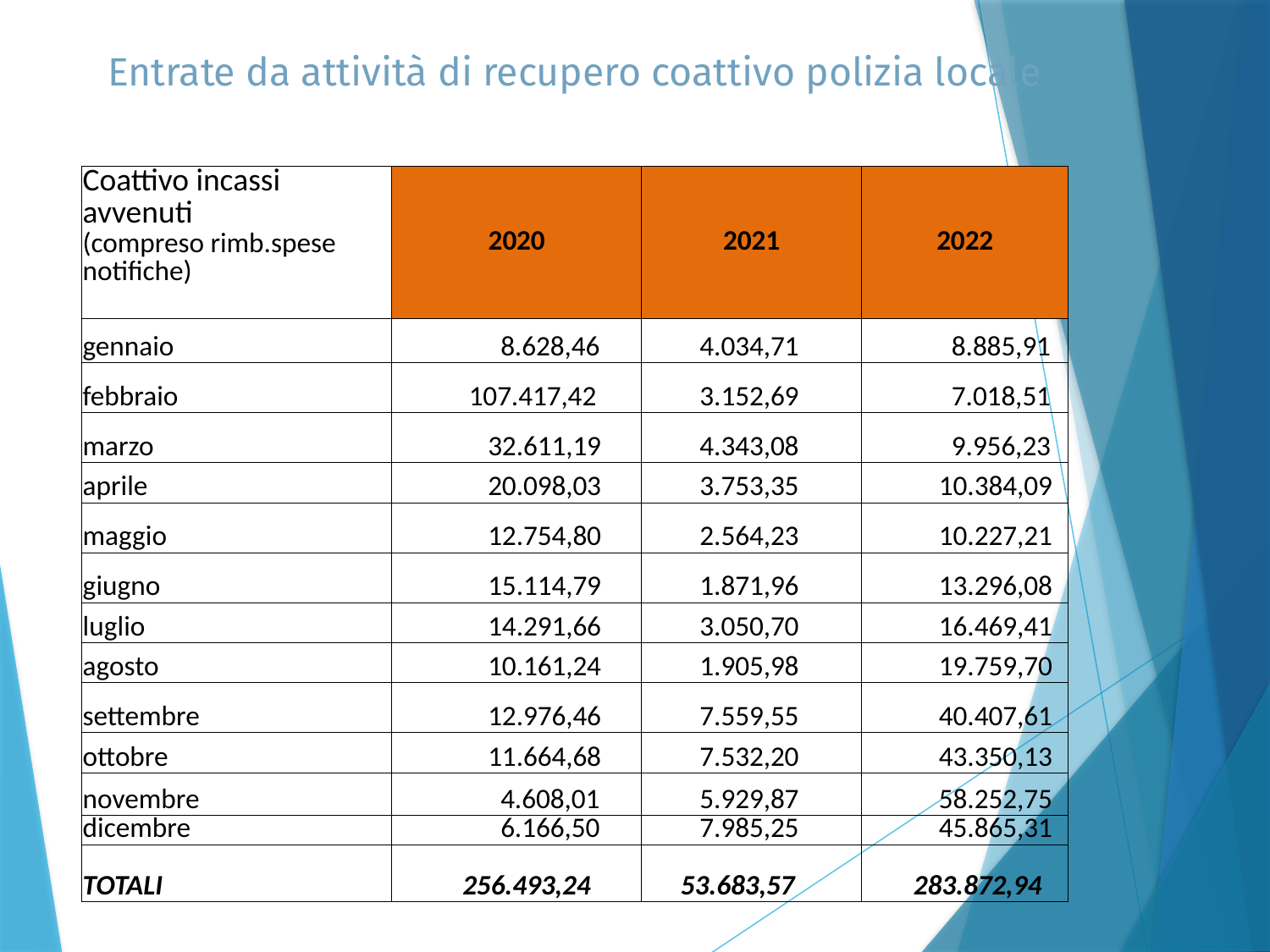

# Entrate da attività di recupero coattivo polizia locale
| Coattivo incassi avvenuti (compreso rimb.spese notifiche) | 2020 | 2021 | 2022 |
| --- | --- | --- | --- |
| gennaio | 8.628,46 | 4.034,71 | 8.885,91 |
| febbraio | 107.417,42 | 3.152,69 | 7.018,51 |
| marzo | 32.611,19 | 4.343,08 | 9.956,23 |
| aprile | 20.098,03 | 3.753,35 | 10.384,09 |
| maggio | 12.754,80 | 2.564,23 | 10.227,21 |
| giugno | 15.114,79 | 1.871,96 | 13.296,08 |
| luglio | 14.291,66 | 3.050,70 | 16.469,41 |
| agosto | 10.161,24 | 1.905,98 | 19.759,70 |
| settembre | 12.976,46 | 7.559,55 | 40.407,61 |
| ottobre | 11.664,68 | 7.532,20 | 43.350,13 |
| novembre | 4.608,01 | 5.929,87 | 58.252,75 |
| dicembre | 6.166,50 | 7.985,25 | 45.865,31 |
| TOTALI | 256.493,24 | 53.683,57 | 283.872,94 |